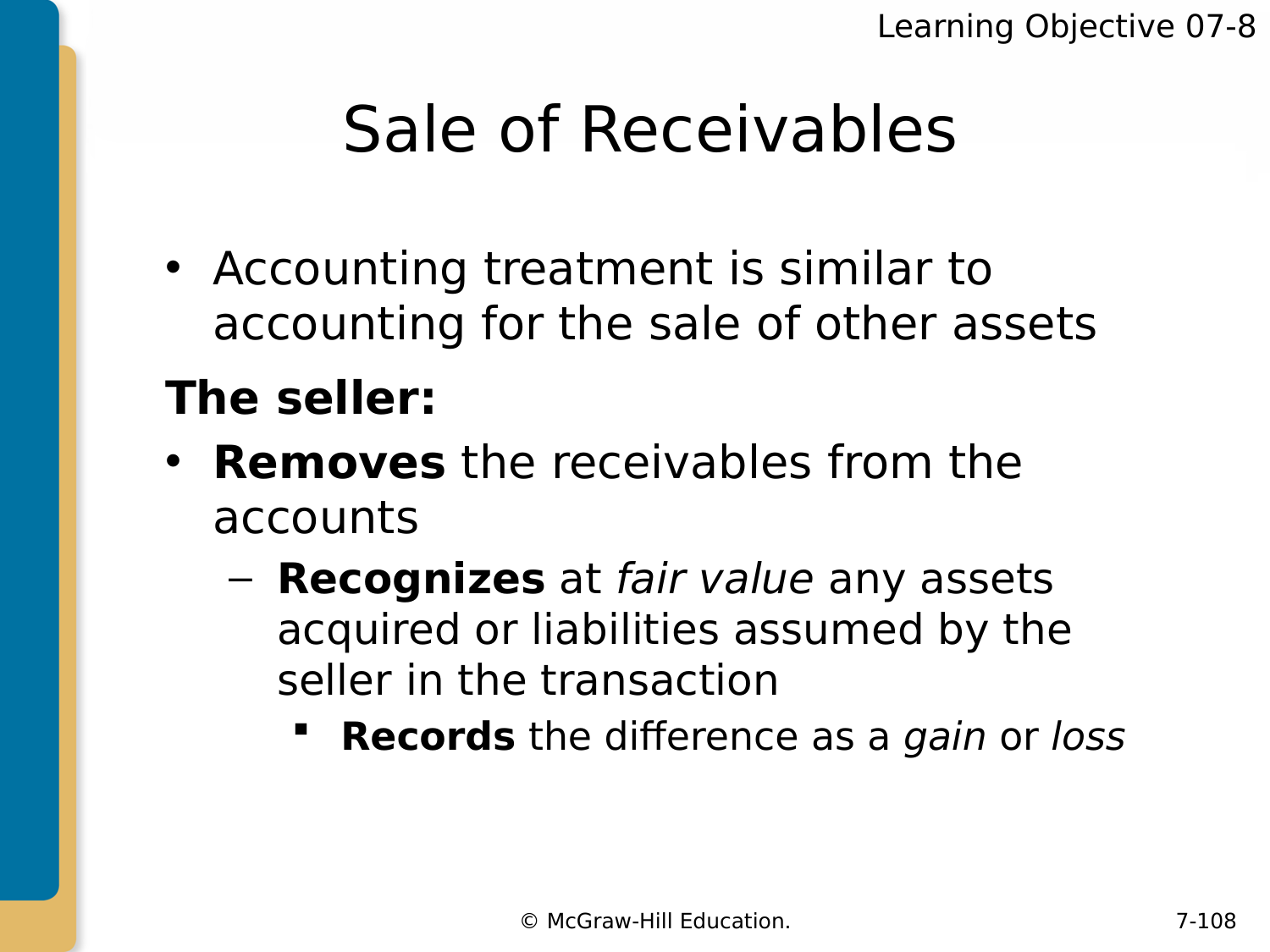

Learning Objective 07-8
# Sale of Receivables
Accounting treatment is similar to accounting for the sale of other assets
The seller:
Removes the receivables from the accounts
Recognizes at fair value any assets acquired or liabilities assumed by the seller in the transaction
Records the difference as a gain or loss